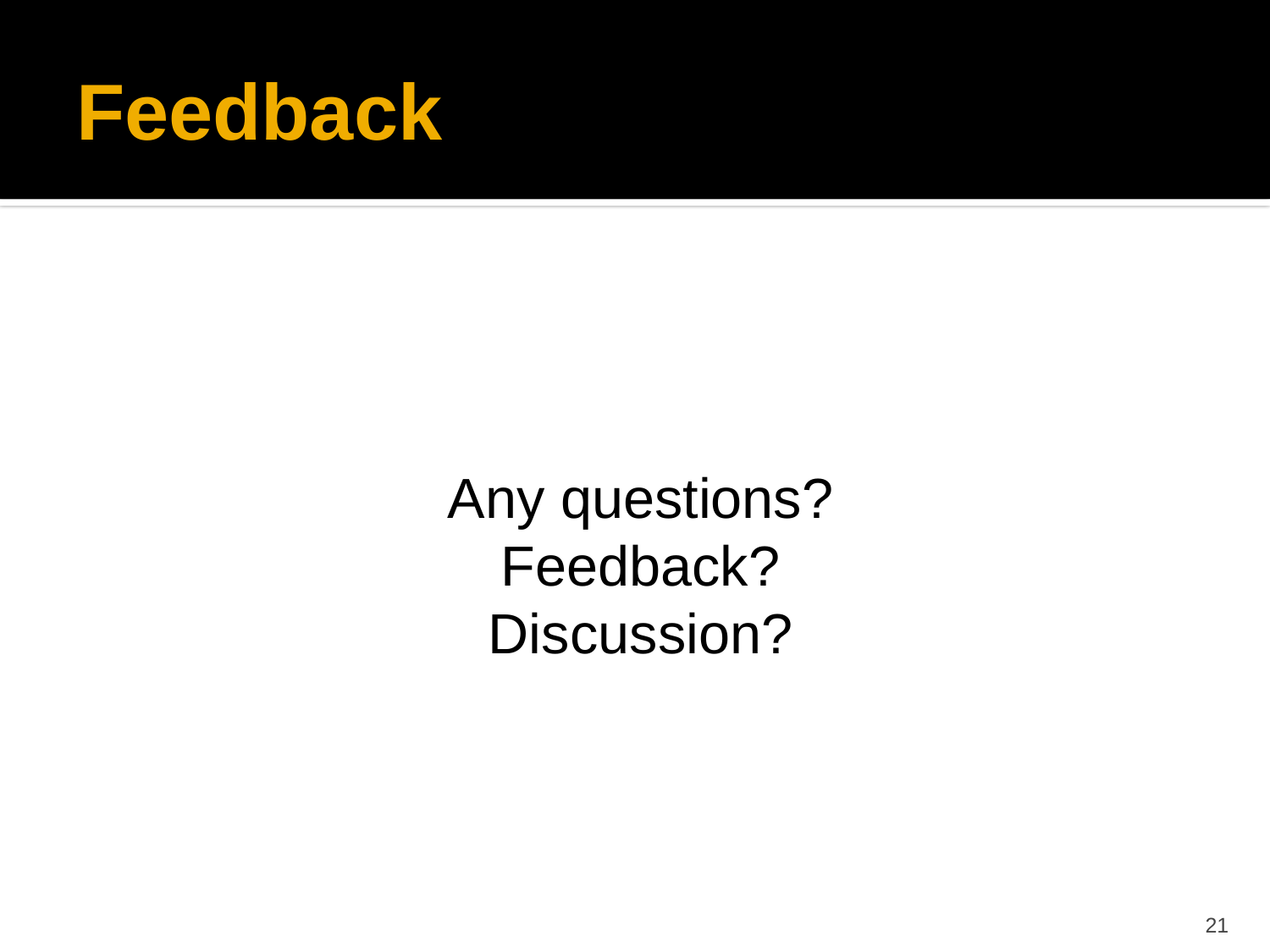

# Feedback

Any questions?
Feedback?
Discussion?
21